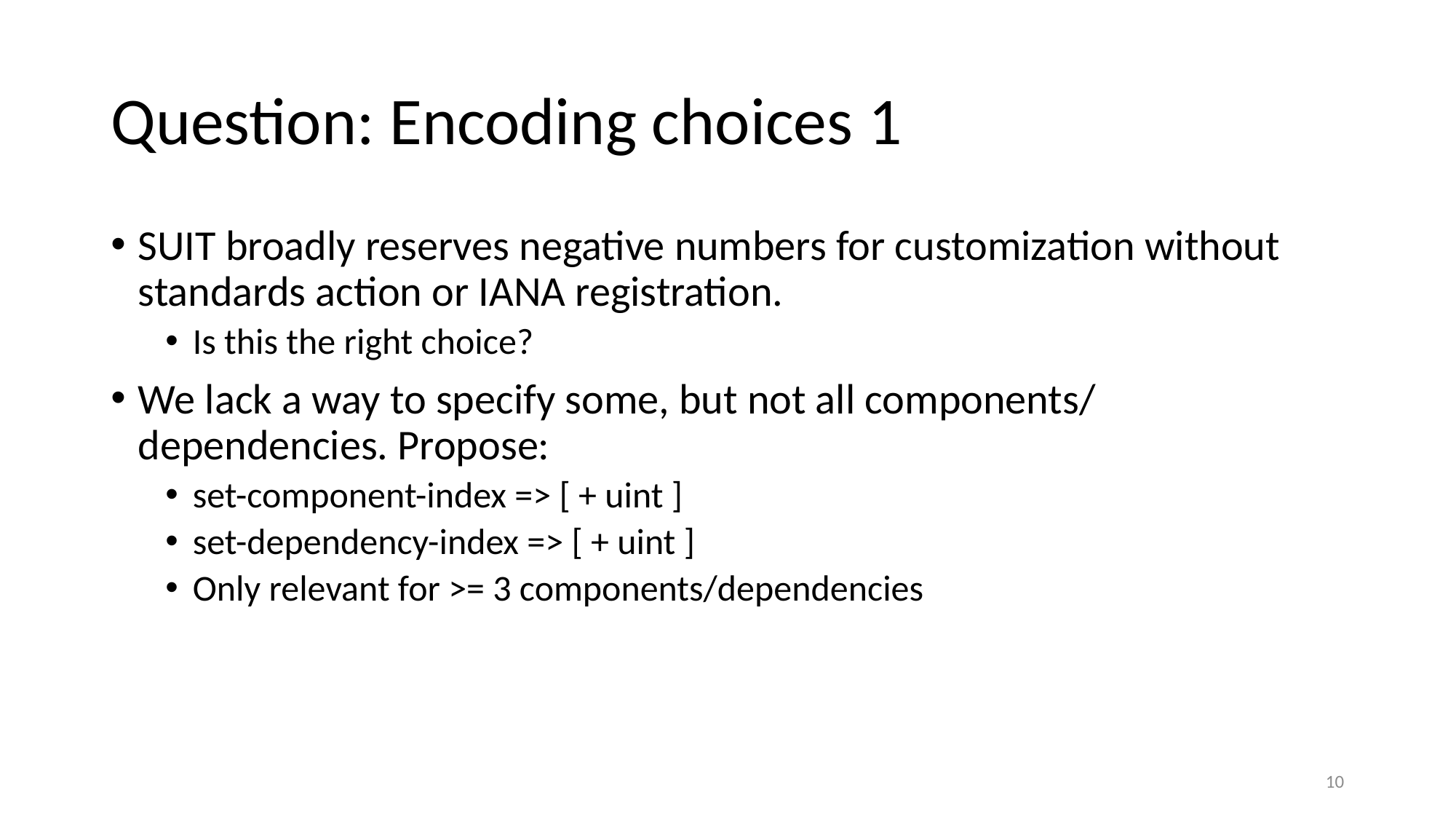

# Question: Encoding choices 1
SUIT broadly reserves negative numbers for customization without standards action or IANA registration.
Is this the right choice?
We lack a way to specify some, but not all components/ dependencies. Propose:
set-component-index => [ + uint ]
set-dependency-index => [ + uint ]
Only relevant for >= 3 components/dependencies
10